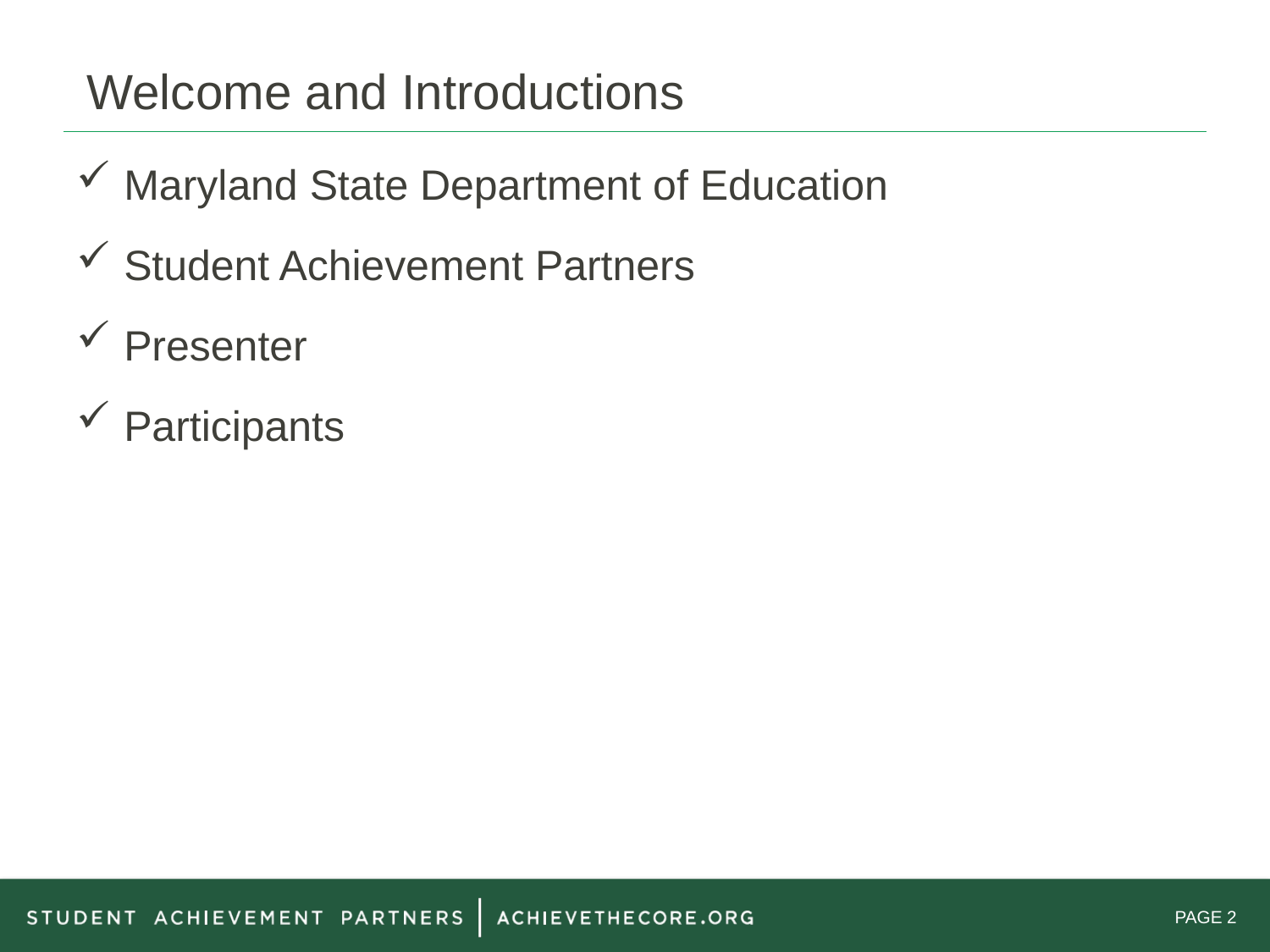

# Welcome and Introductions
Maryland State Department of Education
Student Achievement Partners
Presenter
Participants